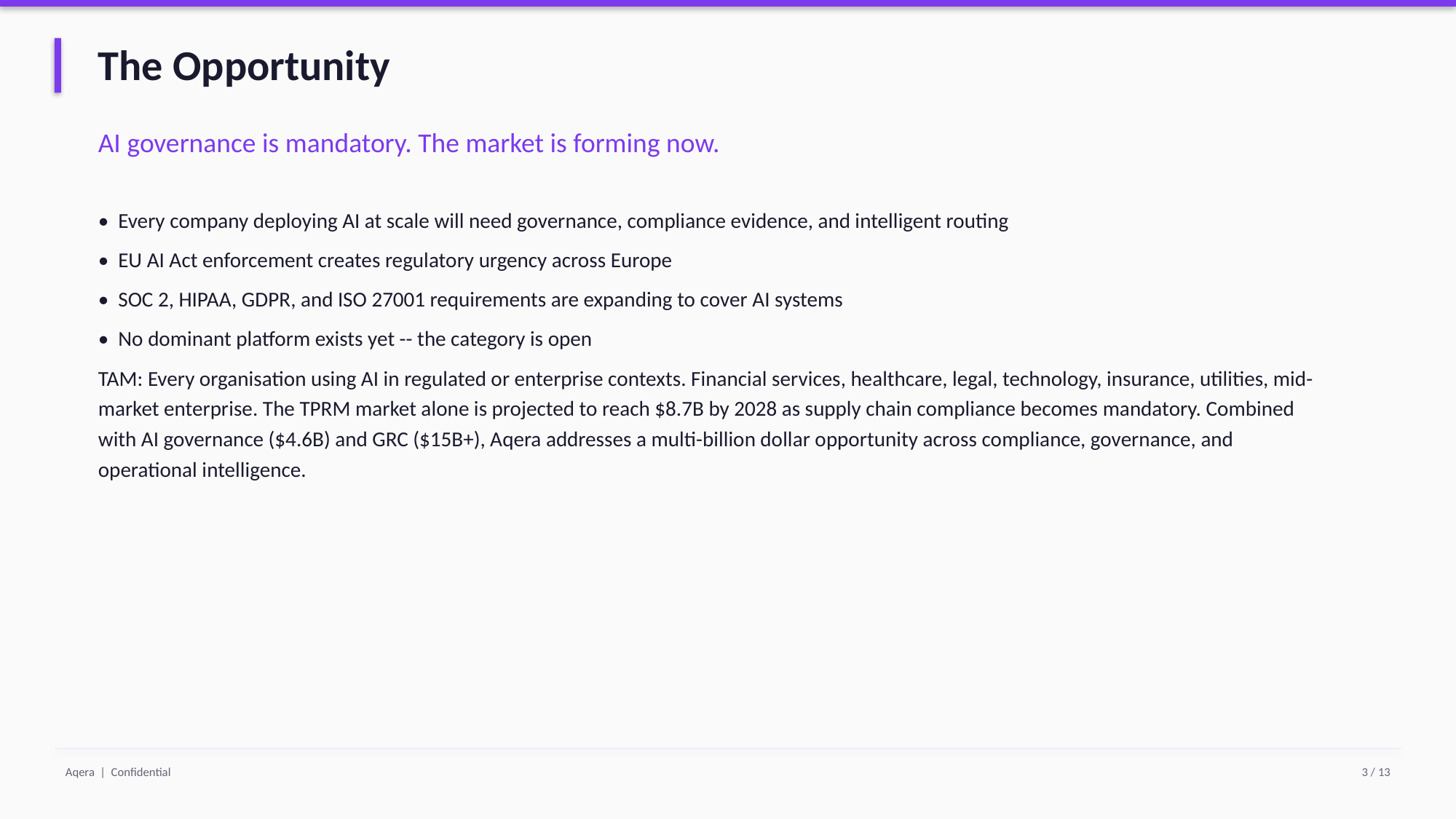

The Opportunity

AI governance is mandatory. The market is forming now.
•  Every company deploying AI at scale will need governance, compliance evidence, and intelligent routing
•  EU AI Act enforcement creates regulatory urgency across Europe
•  SOC 2, HIPAA, GDPR, and ISO 27001 requirements are expanding to cover AI systems
•  No dominant platform exists yet -- the category is open
TAM: Every organisation using AI in regulated or enterprise contexts. Financial services, healthcare, legal, technology, insurance, utilities, mid-market enterprise. The TPRM market alone is projected to reach $8.7B by 2028 as supply chain compliance becomes mandatory. Combined with AI governance ($4.6B) and GRC ($15B+), Aqera addresses a multi-billion dollar opportunity across compliance, governance, and operational intelligence.

Aqera  |  Confidential
3 / 13